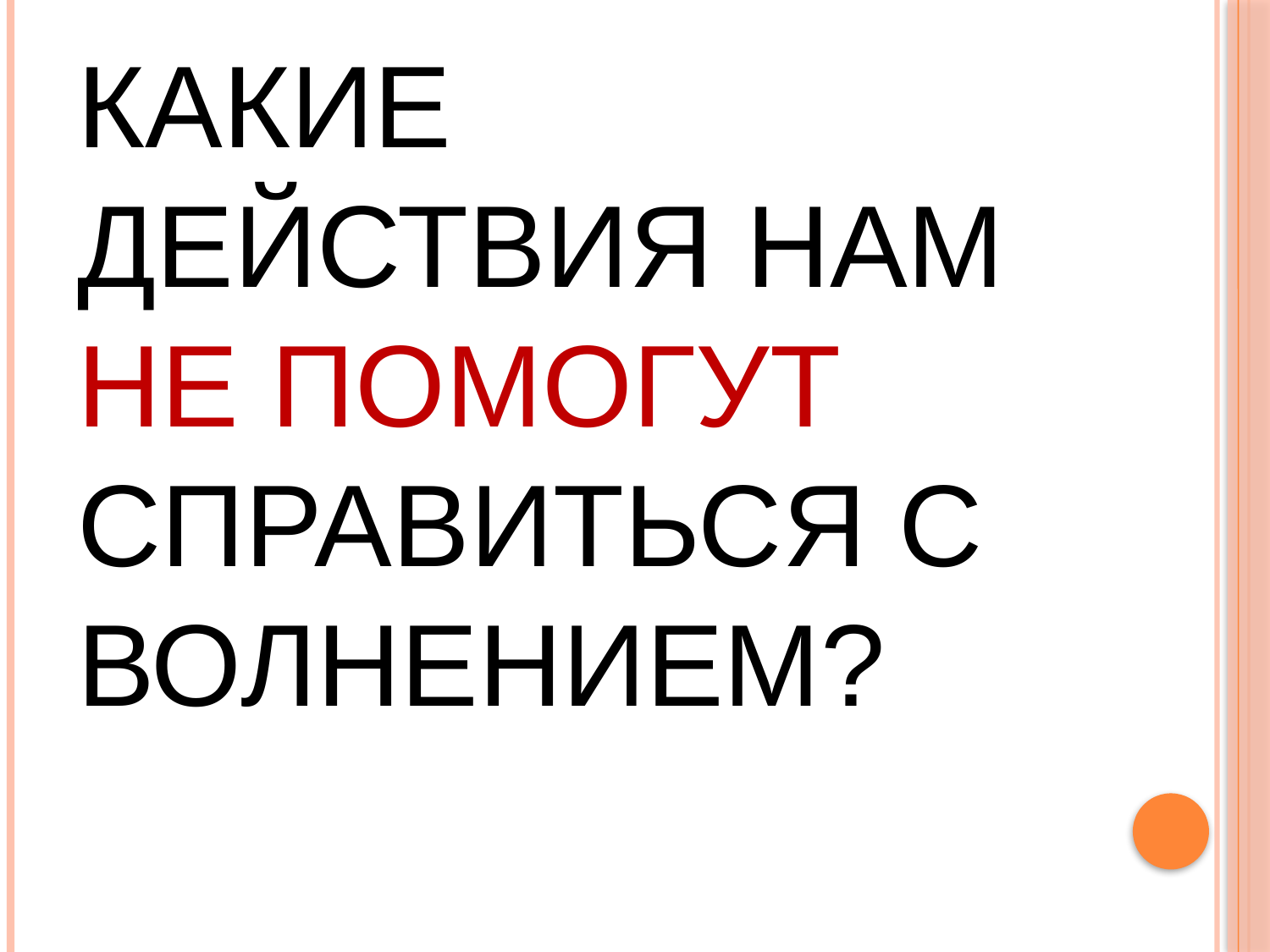

# Какие действия нам не помогут справиться с волнением?